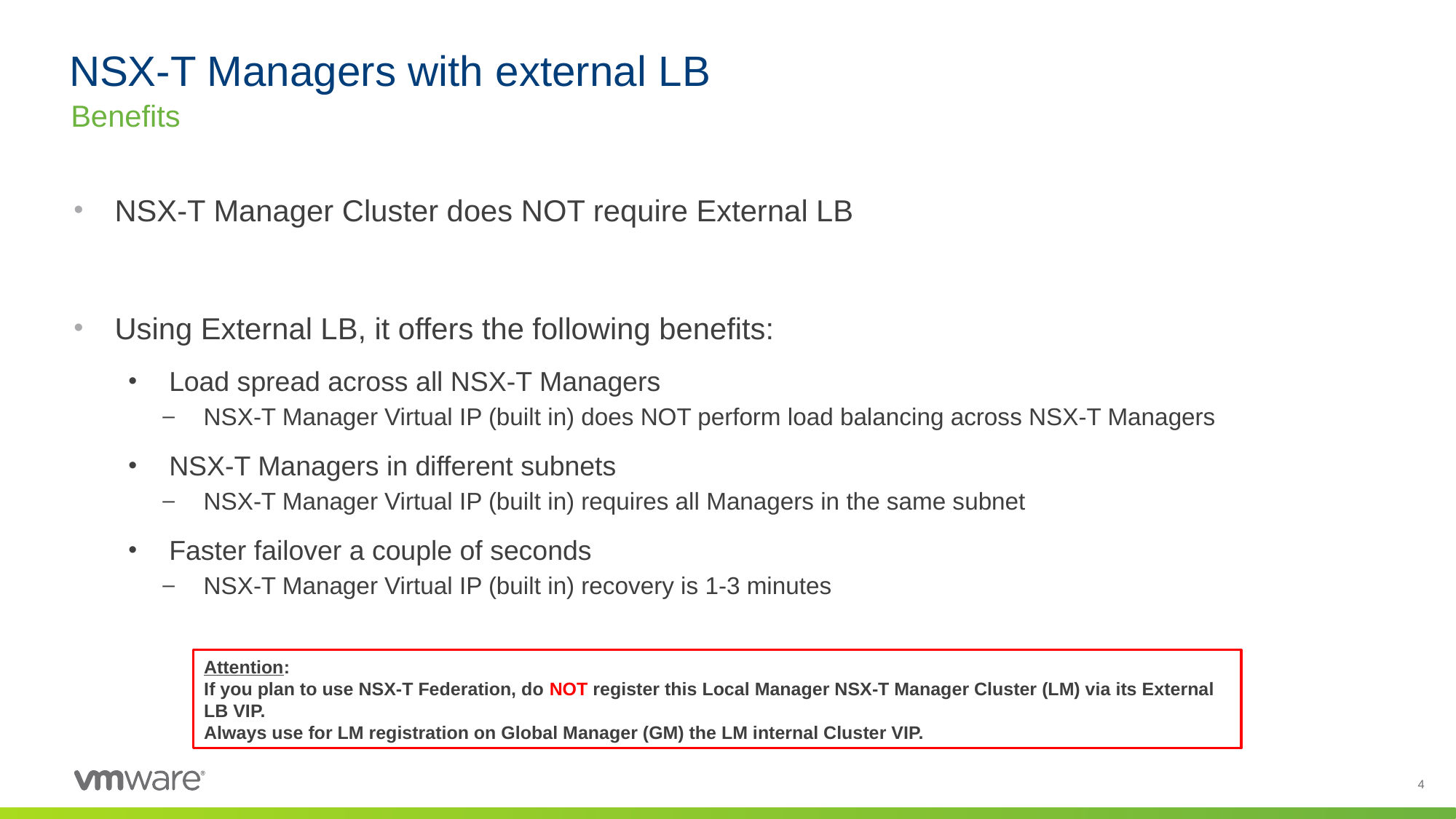

# NSX-T Managers with external LB
Benefits
NSX-T Manager Cluster does NOT require External LB

Using External LB, it offers the following benefits:
Load spread across all NSX-T Managers
NSX-T Manager Virtual IP (built in) does NOT perform load balancing across NSX-T Managers
NSX-T Managers in different subnets
NSX-T Manager Virtual IP (built in) requires all Managers in the same subnet
Faster failover a couple of seconds
NSX-T Manager Virtual IP (built in) recovery is 1-3 minutes
Attention:
If you plan to use NSX-T Federation, do NOT register this Local Manager NSX-T Manager Cluster (LM) via its External LB VIP.
Always use for LM registration on Global Manager (GM) the LM internal Cluster VIP.